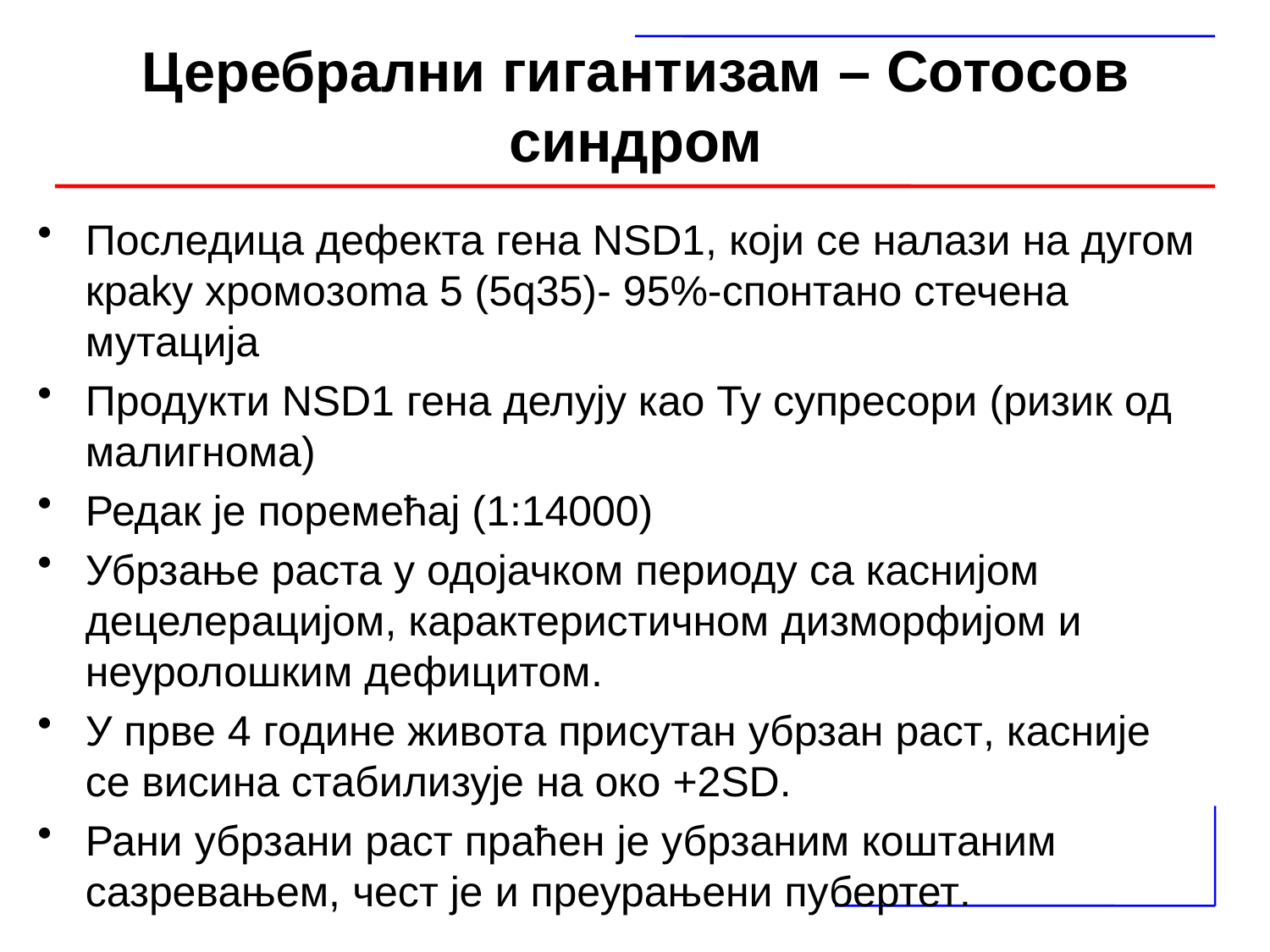

# Церебрални гигантизам – Сотосов синдром
Последица дефекта гена NSD1, који се налази нa дугом крakу хромoзoma 5 (5q35)- 95%-спонтано стечена мутација
Продукти NSD1 гена делују као Ту супресори (ризик од малигнома)
Редак је поремећај (1:14000)
Убрзање раста у одојачком периоду са каснијом децелерацијом, карактеристичном дизморфијом и неуролошким дефицитом.
У прве 4 године живота присутан убрзан раст, касније се висина стабилизује на око +2SD.
Рани убрзани раст праћен је убрзаним коштаним сазревањем, чест је и преурањени пубертет.